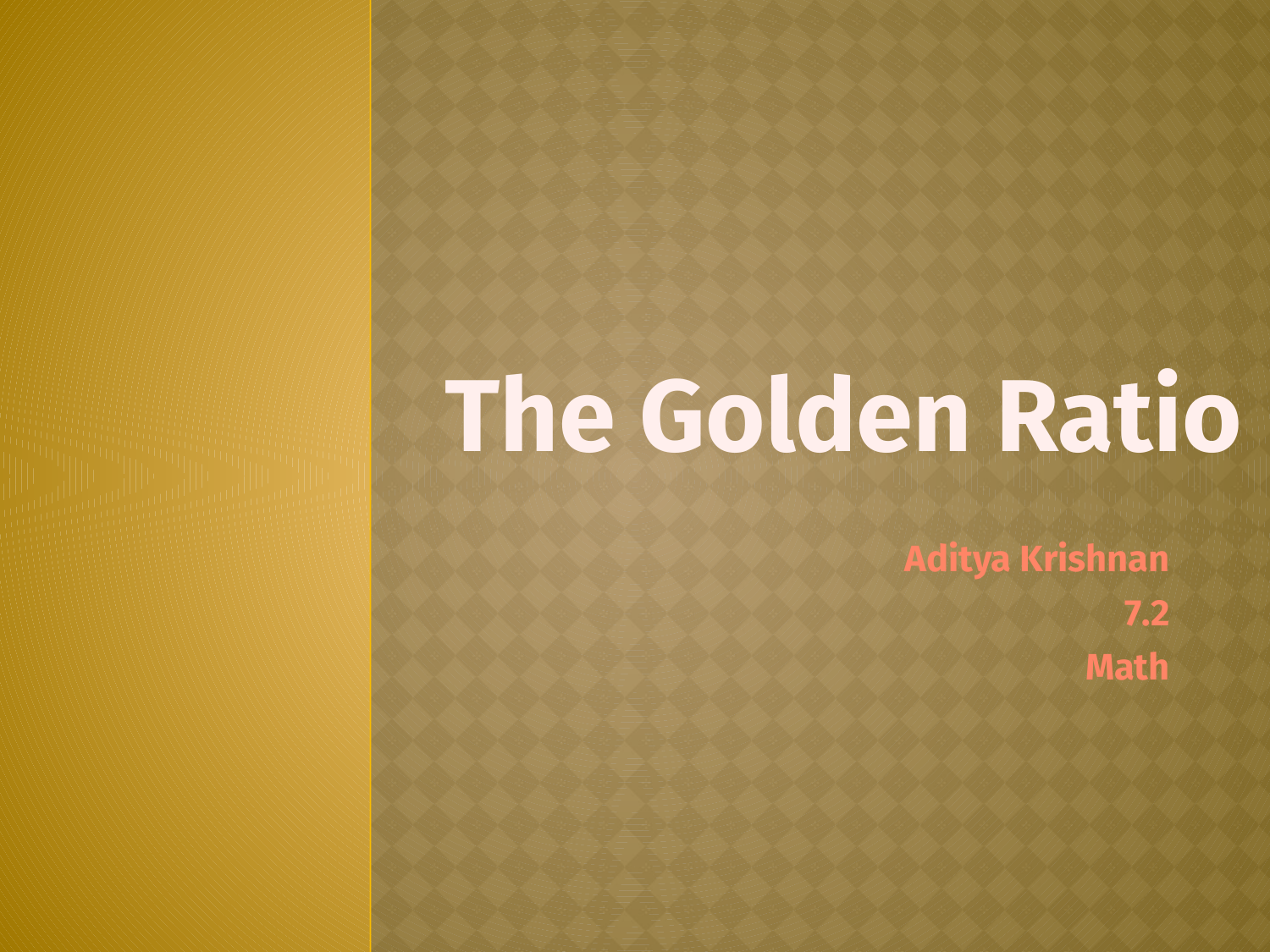

# The Golden Ratio
Aditya Krishnan
7.2
Math